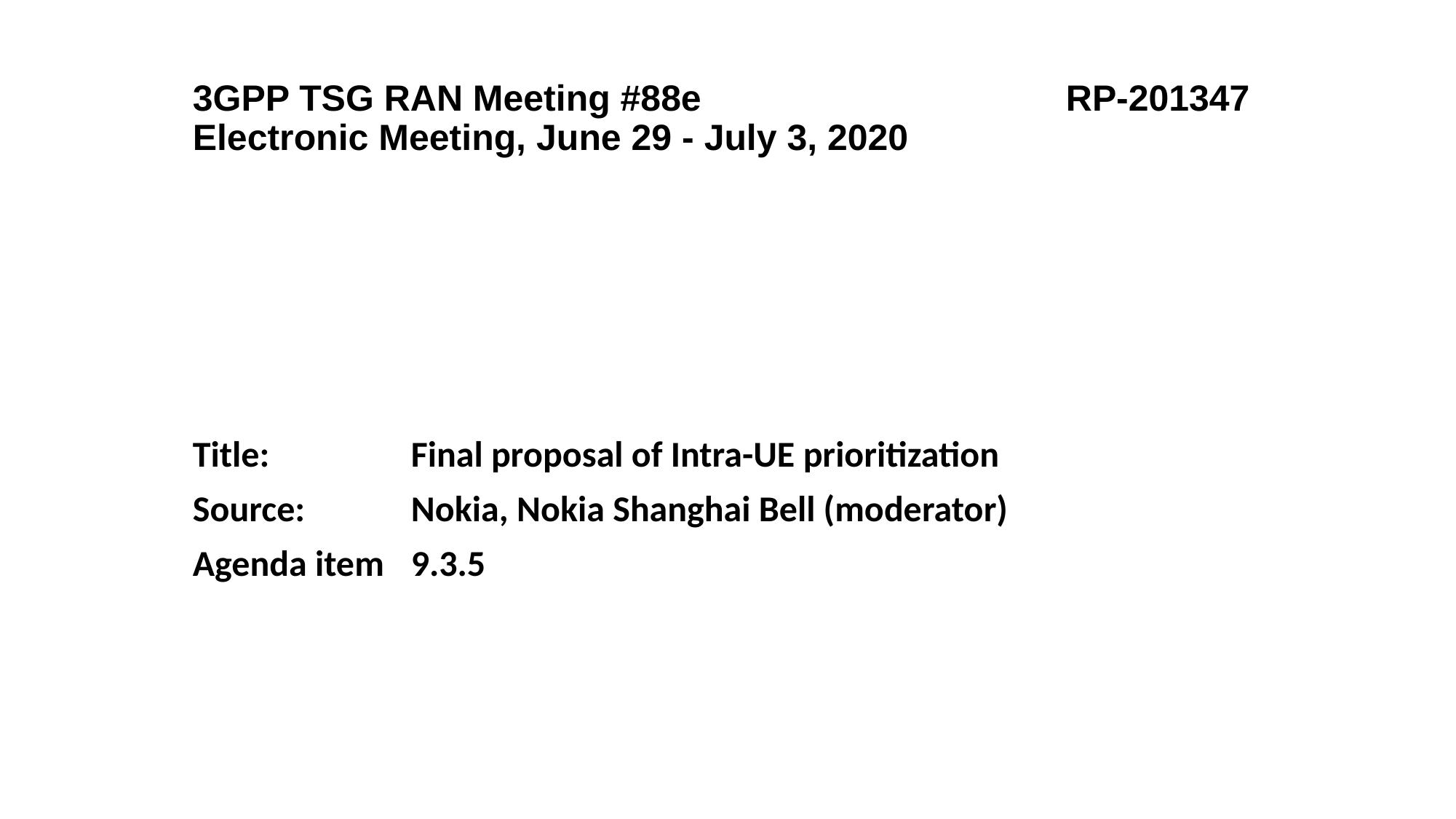

# 3GPP TSG RAN Meeting #88e 				RP-201347 Electronic Meeting, June 29 - July 3, 2020
Title:		Final proposal of Intra-UE prioritization
Source:	Nokia, Nokia Shanghai Bell (moderator)
Agenda item 	9.3.5